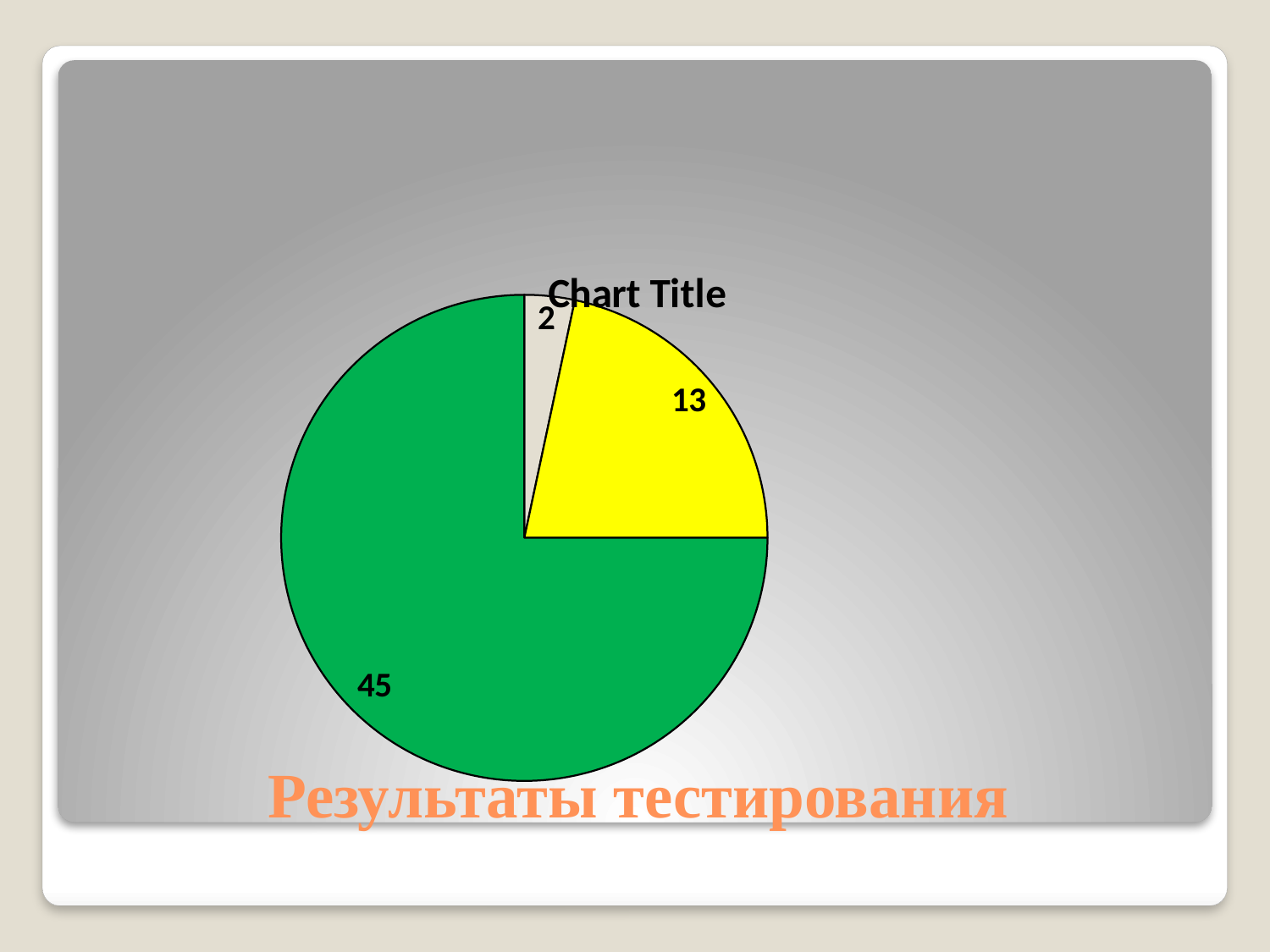

### Chart:

| Category |  |  |  |
|---|---|---|---|
| Блокноты | 2.0 | None | None |
| Карандаши | 13.0 | None | None |
| Тетради | 45.0 | None | None |
# Результаты тестирования